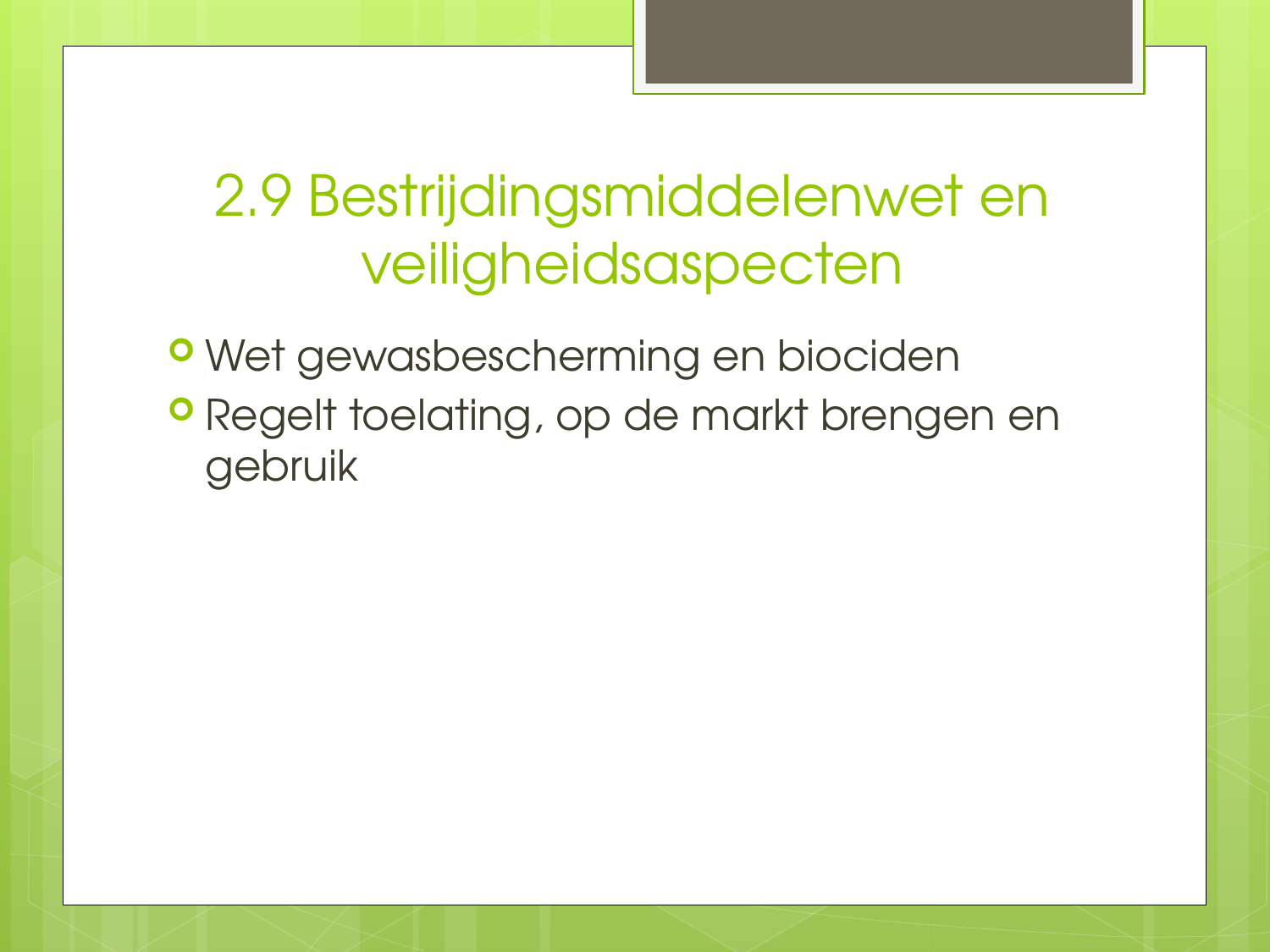

# 2.9 Bestrijdingsmiddelenwet en veiligheidsaspecten
Wet gewasbescherming en biociden
Regelt toelating, op de markt brengen en gebruik